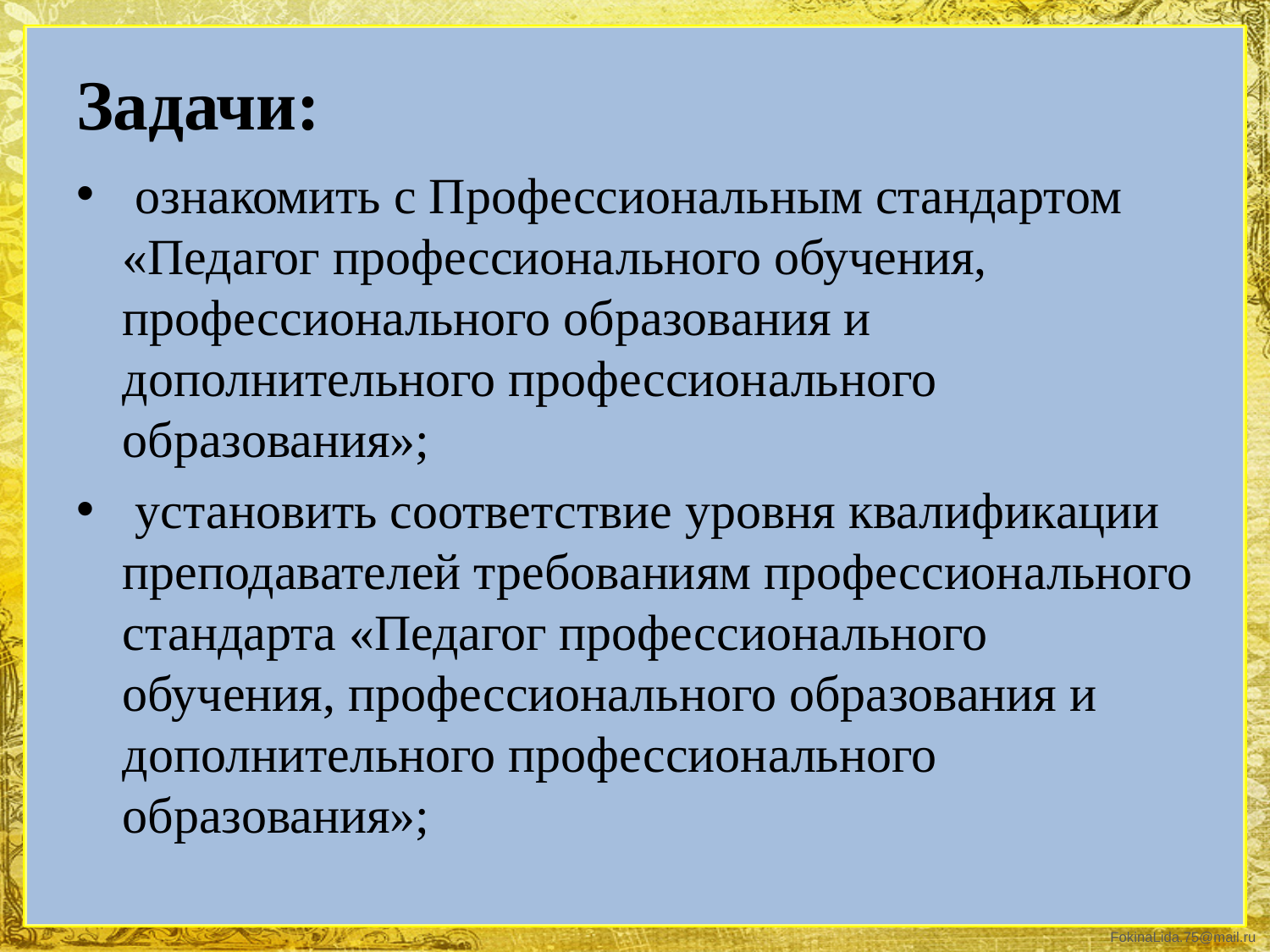

# Задачи:
 ознакомить с Профессиональным стандартом «Педагог профессионального обучения, профессионального образования и дополнительного профессионального образования»;
 установить соответствие уровня квалификации преподавателей требованиям профессионального стандарта «Педагог профессионального обучения, профессионального образования и дополнительного профессионального образования»;